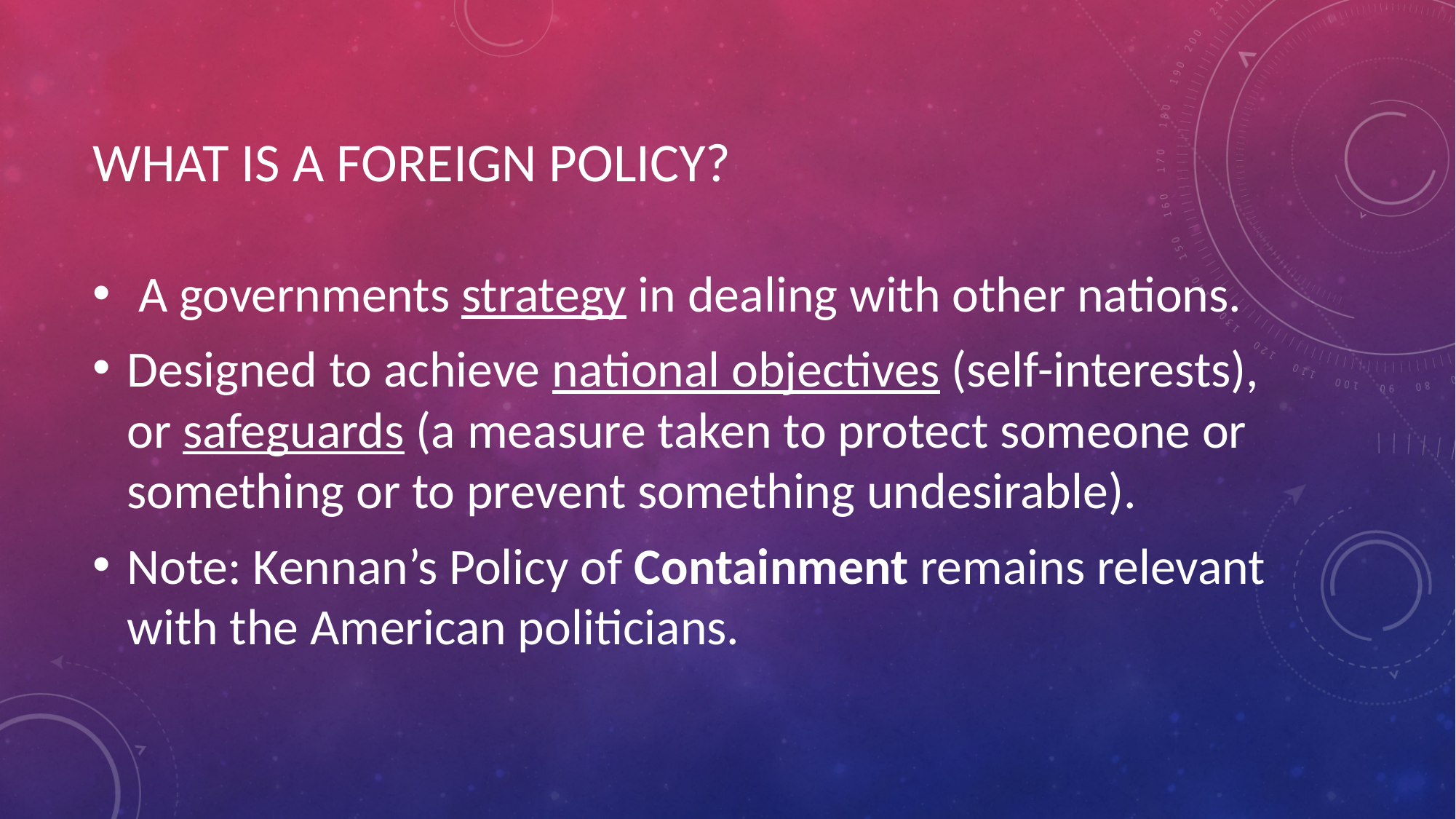

# What is a foreign policy?
 A governments strategy in dealing with other nations.
Designed to achieve national objectives (self-interests), or safeguards (a measure taken to protect someone or something or to prevent something undesirable).
Note: Kennan’s Policy of Containment remains relevant with the American politicians.